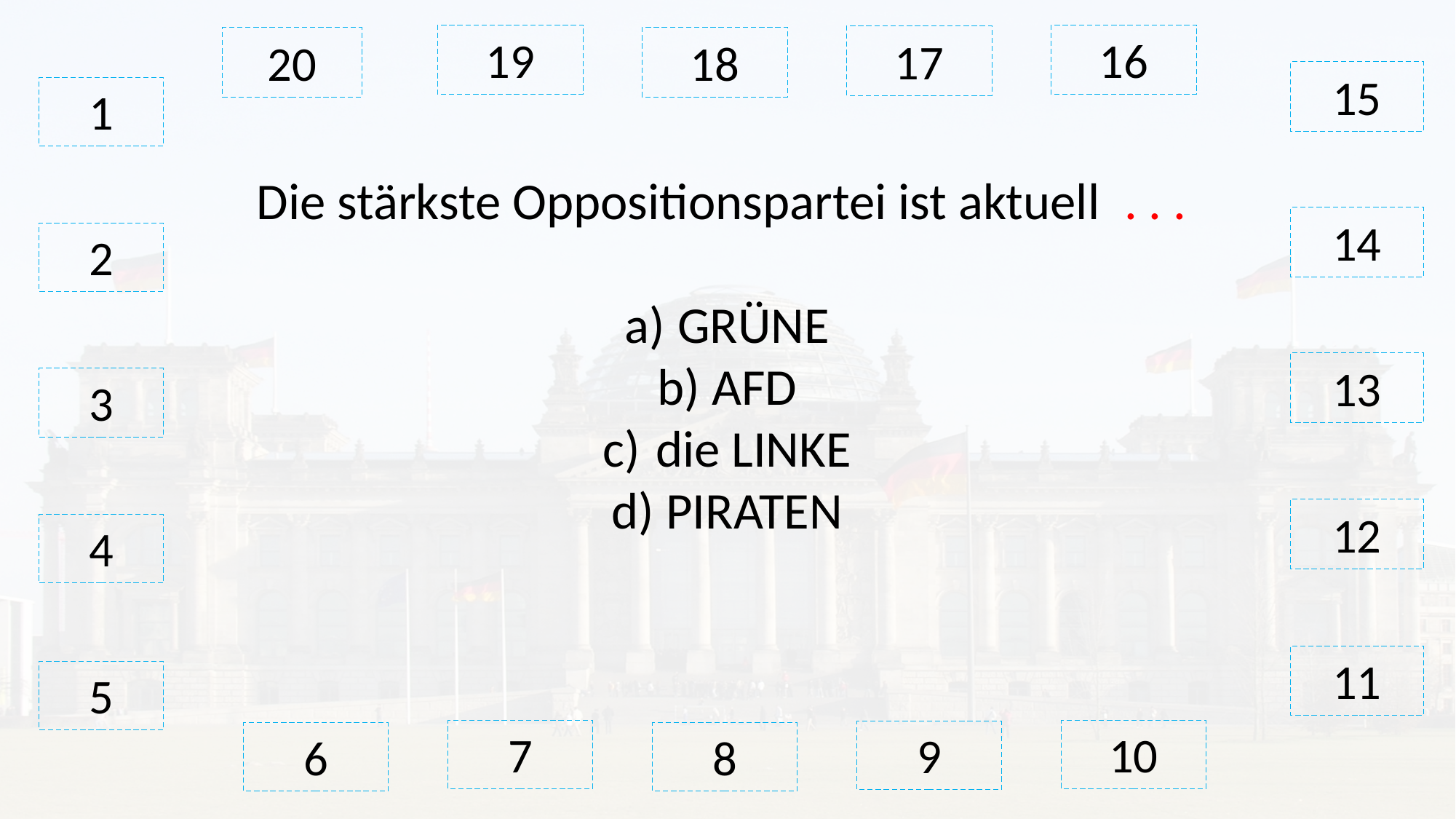

19
16
17
# 20
18
15
1
Die stärkste Oppositionspartei ist aktuell  . . .

 GRÜNE
 AFD
 die LINKE
 PIRATEN
14
2
13
3
12
4
11
5
7
10
9
6
8